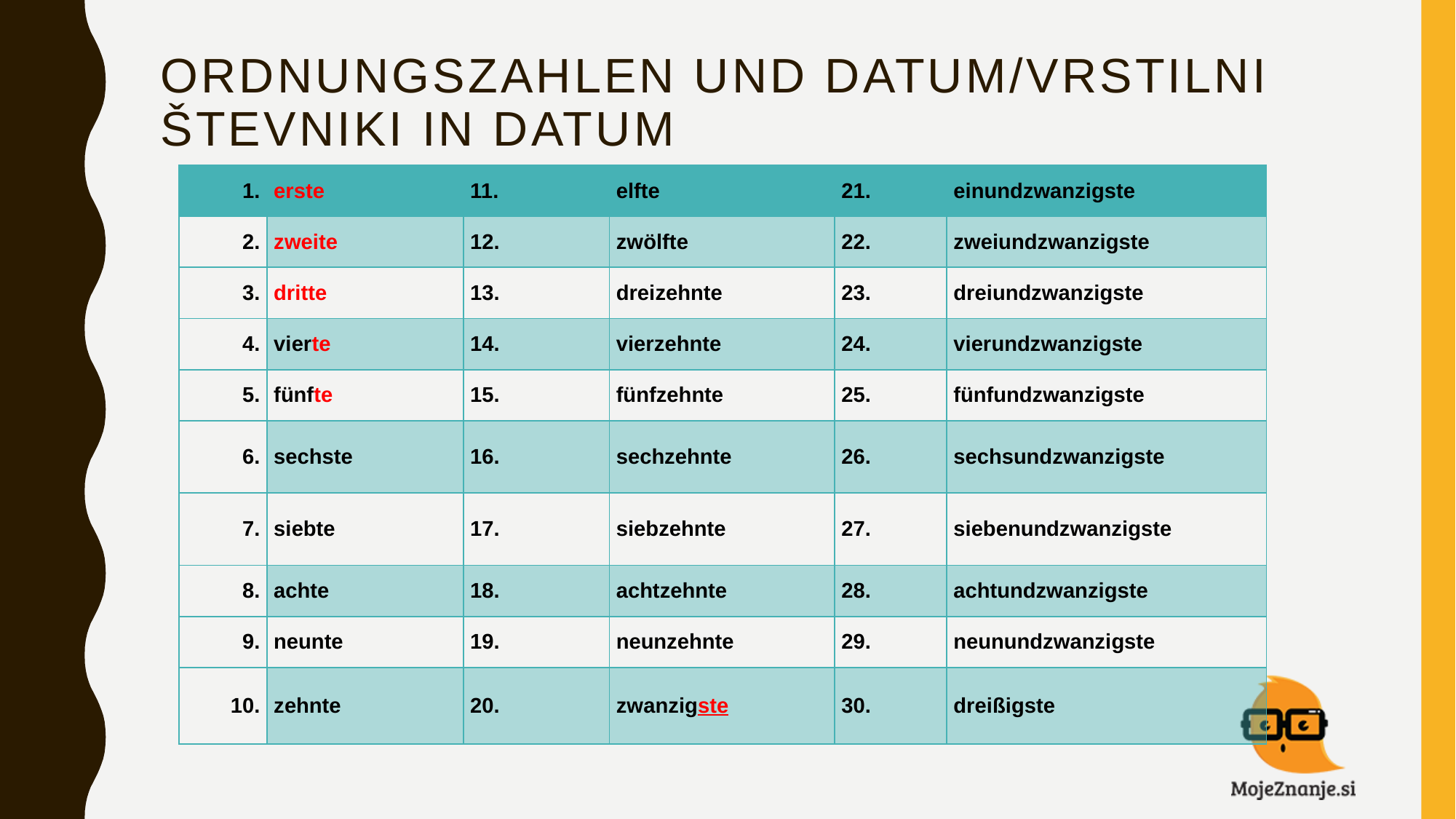

# Ordnungszahlen und Datum/Vrstilni števniki in datum
| 1. | erste | 11. | elfte | 21. | einundzwanzigste |
| --- | --- | --- | --- | --- | --- |
| 2. | zweite | 12. | zwölfte | 22. | zweiundzwanzigste |
| 3. | dritte | 13. | dreizehnte | 23. | dreiundzwanzigste |
| 4. | vierte | 14. | vierzehnte | 24. | vierundzwanzigste |
| 5. | fünfte | 15. | fünfzehnte | 25. | fünfundzwanzigste |
| 6. | sechste | 16. | sechzehnte | 26. | sechsundzwanzigste |
| 7. | siebte | 17. | siebzehnte | 27. | siebenundzwanzigste |
| 8. | achte | 18. | achtzehnte | 28. | achtundzwanzigste |
| 9. | neunte | 19. | neunzehnte | 29. | neunundzwanzigste |
| 10. | zehnte | 20. | zwanzigste | 30. | dreißigste |